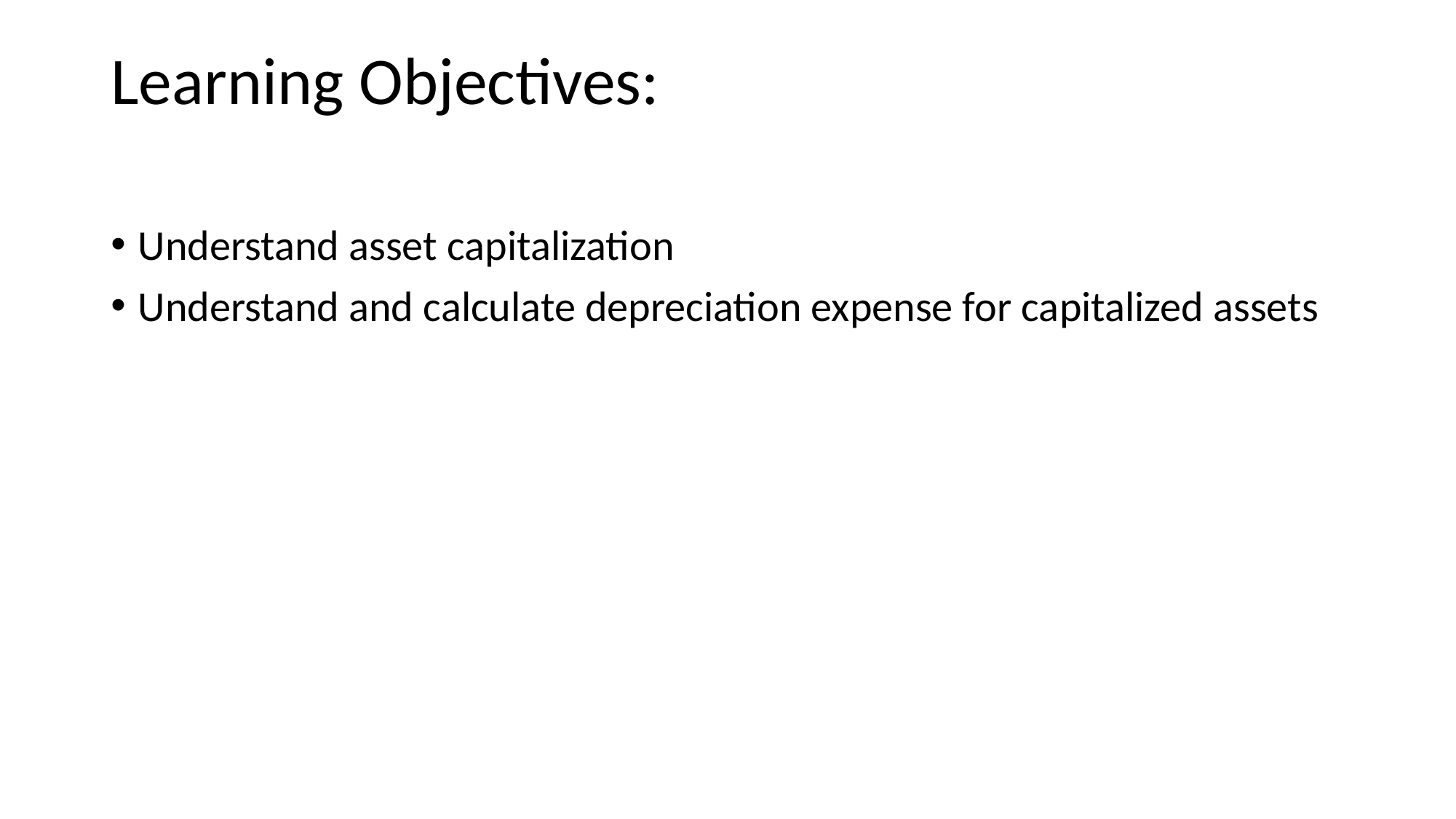

# Learning Objectives:
Understand asset capitalization
Understand and calculate depreciation expense for capitalized assets